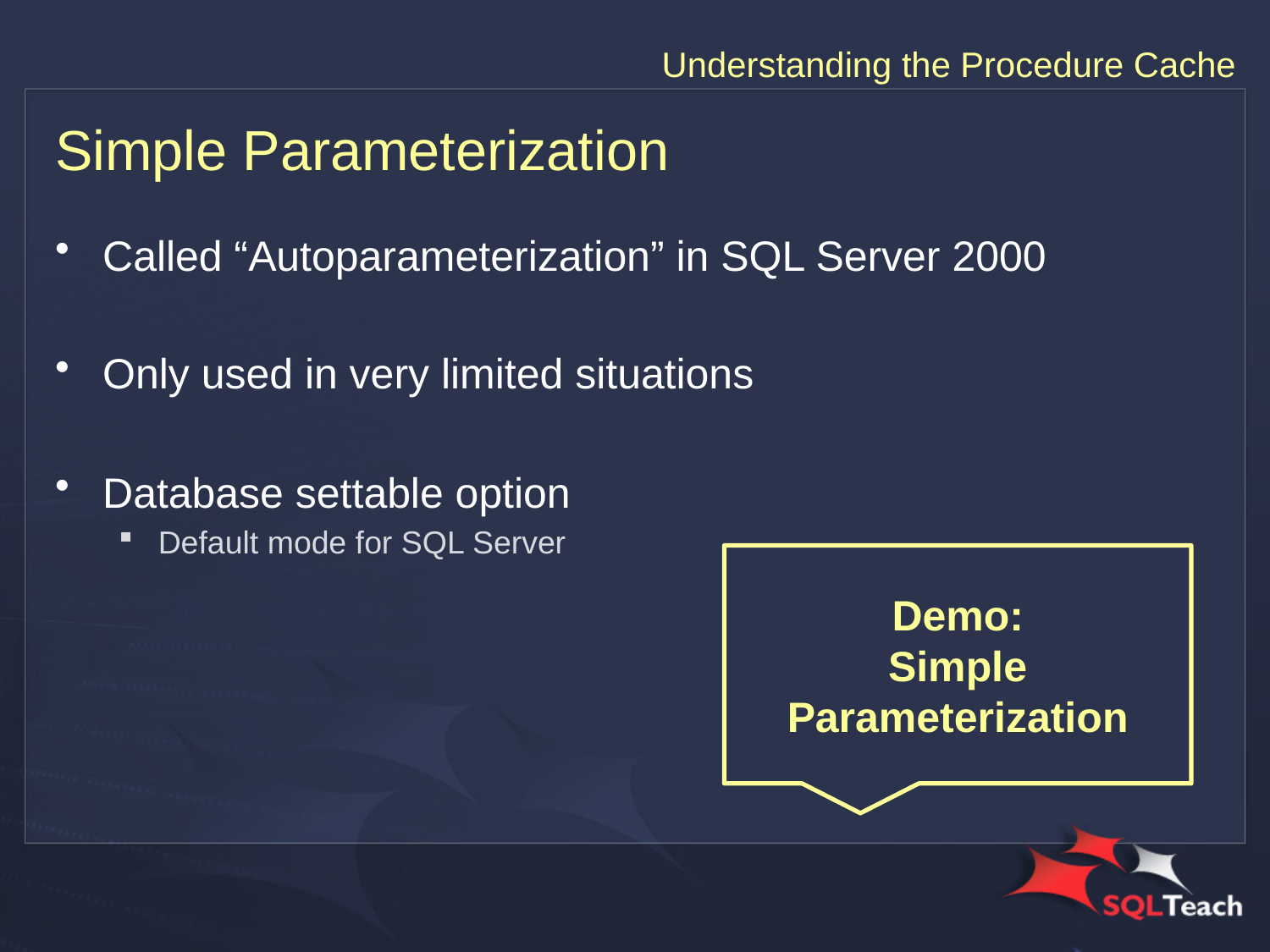

# Simple Parameterization
Called “Autoparameterization” in SQL Server 2000

Only used in very limited situations

Database settable option
Default mode for SQL Server
Demo:
Simple Parameterization